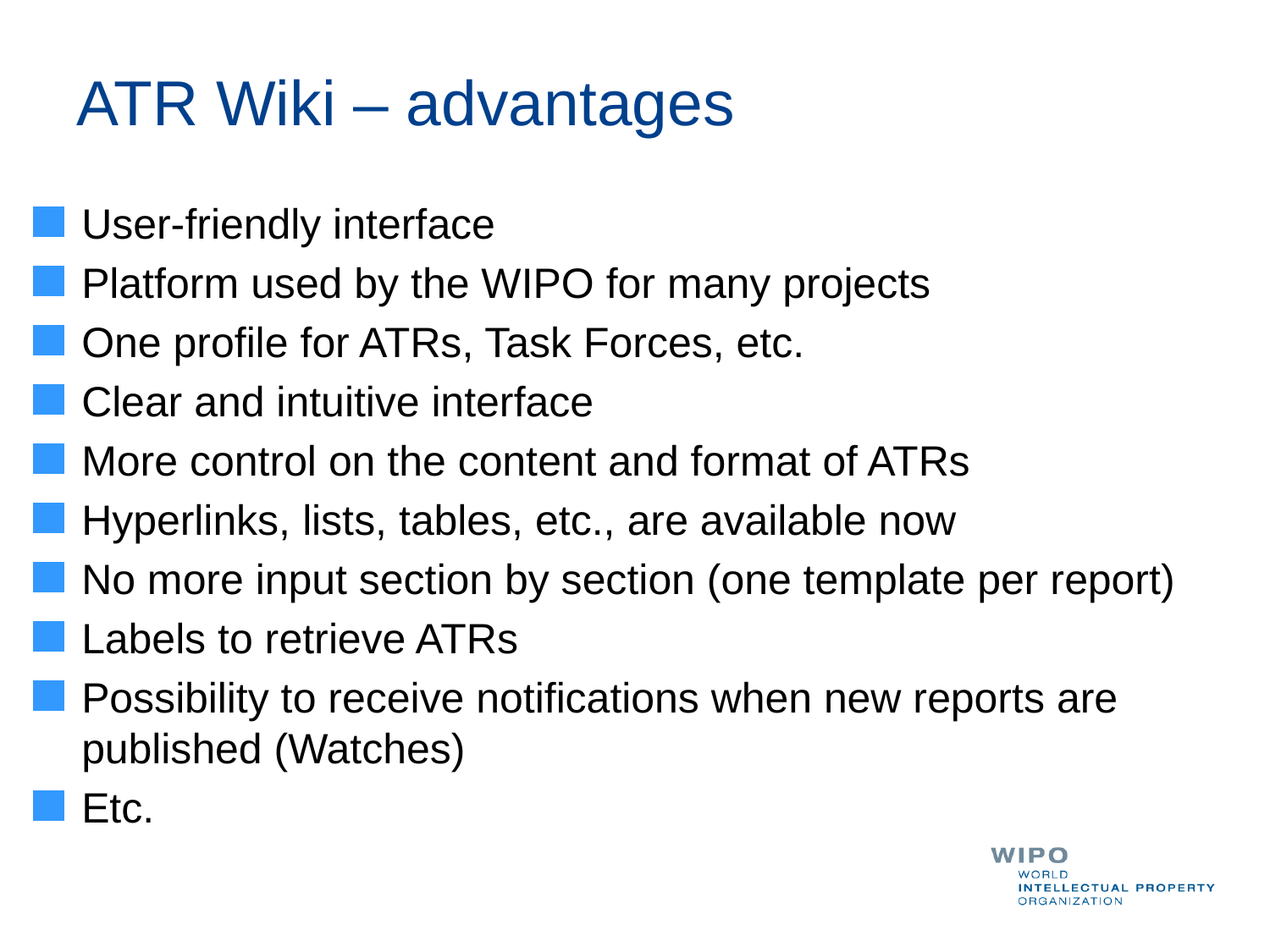

# ATR Wiki – advantages
User-friendly interface
Platform used by the WIPO for many projects
One profile for ATRs, Task Forces, etc.
Clear and intuitive interface
More control on the content and format of ATRs
Hyperlinks, lists, tables, etc., are available now
No more input section by section (one template per report)
Labels to retrieve ATRs
Possibility to receive notifications when new reports are published (Watches)
Etc.